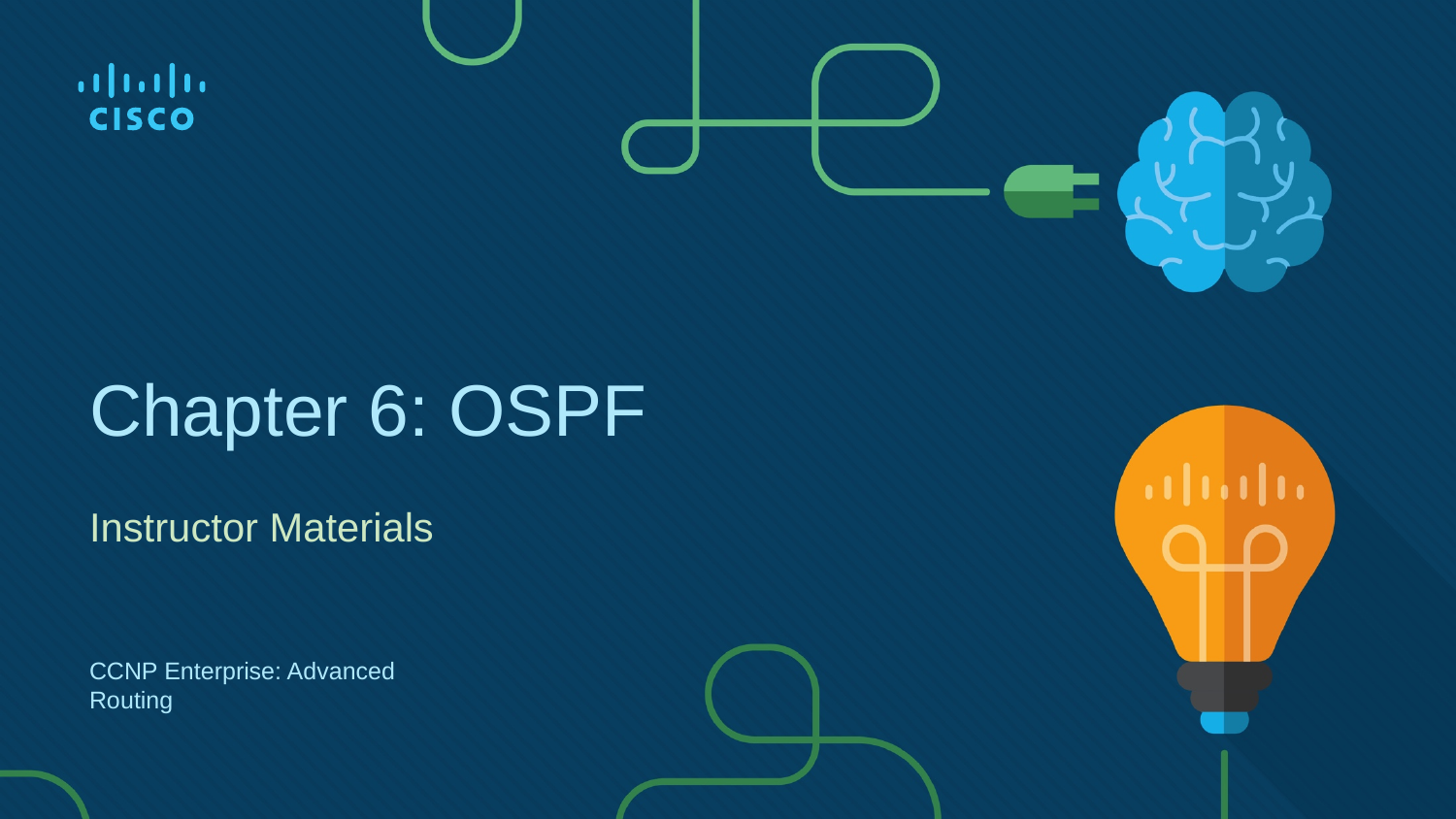

# Chapter 6: OSPF
Instructor Materials
CCNP Enterprise: Advanced Routing